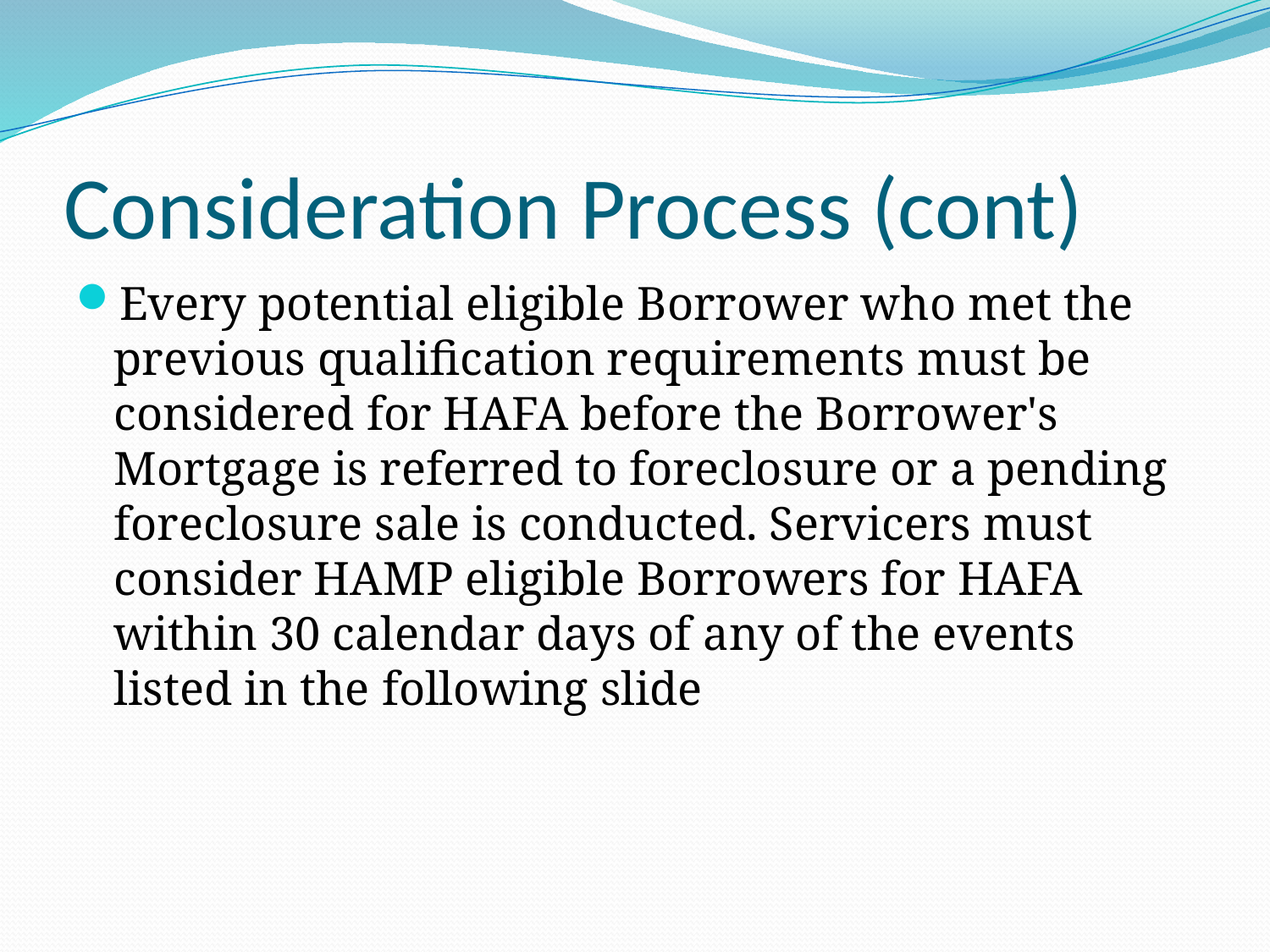

# Consideration Process (cont)
Every potential eligible Borrower who met the previous qualification requirements must be considered for HAFA before the Borrower's Mortgage is referred to foreclosure or a pending foreclosure sale is conducted. Servicers must consider HAMP eligible Borrowers for HAFA within 30 calendar days of any of the events listed in the following slide